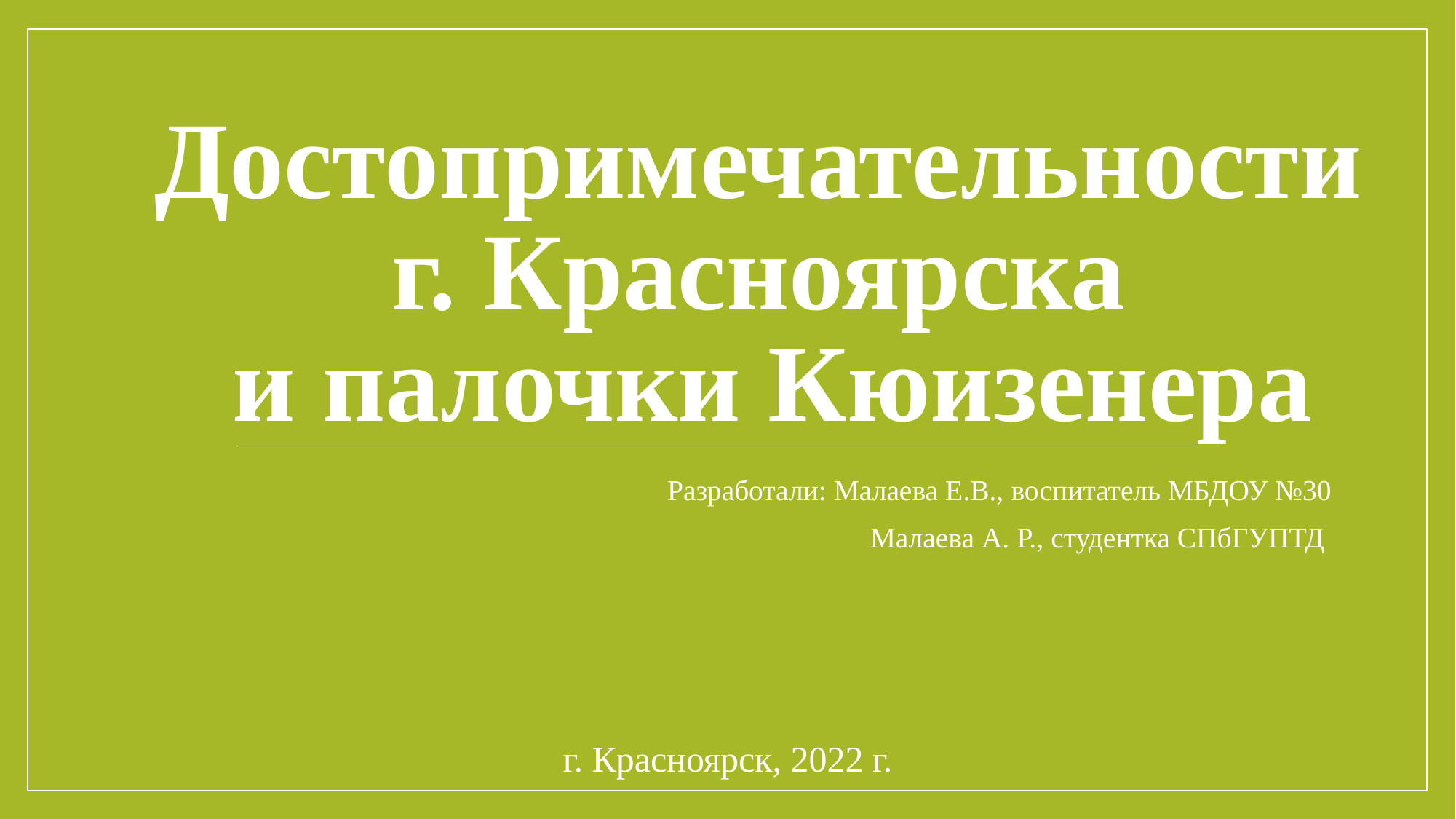

# Достопримечательности  г. Красноярска и палочки Кюизенера
Разработали: Малаева Е.В., воспитатель МБДОУ №30
Малаева А. Р., студентка СПбГУПТД
г. Красноярск, 2022 г.